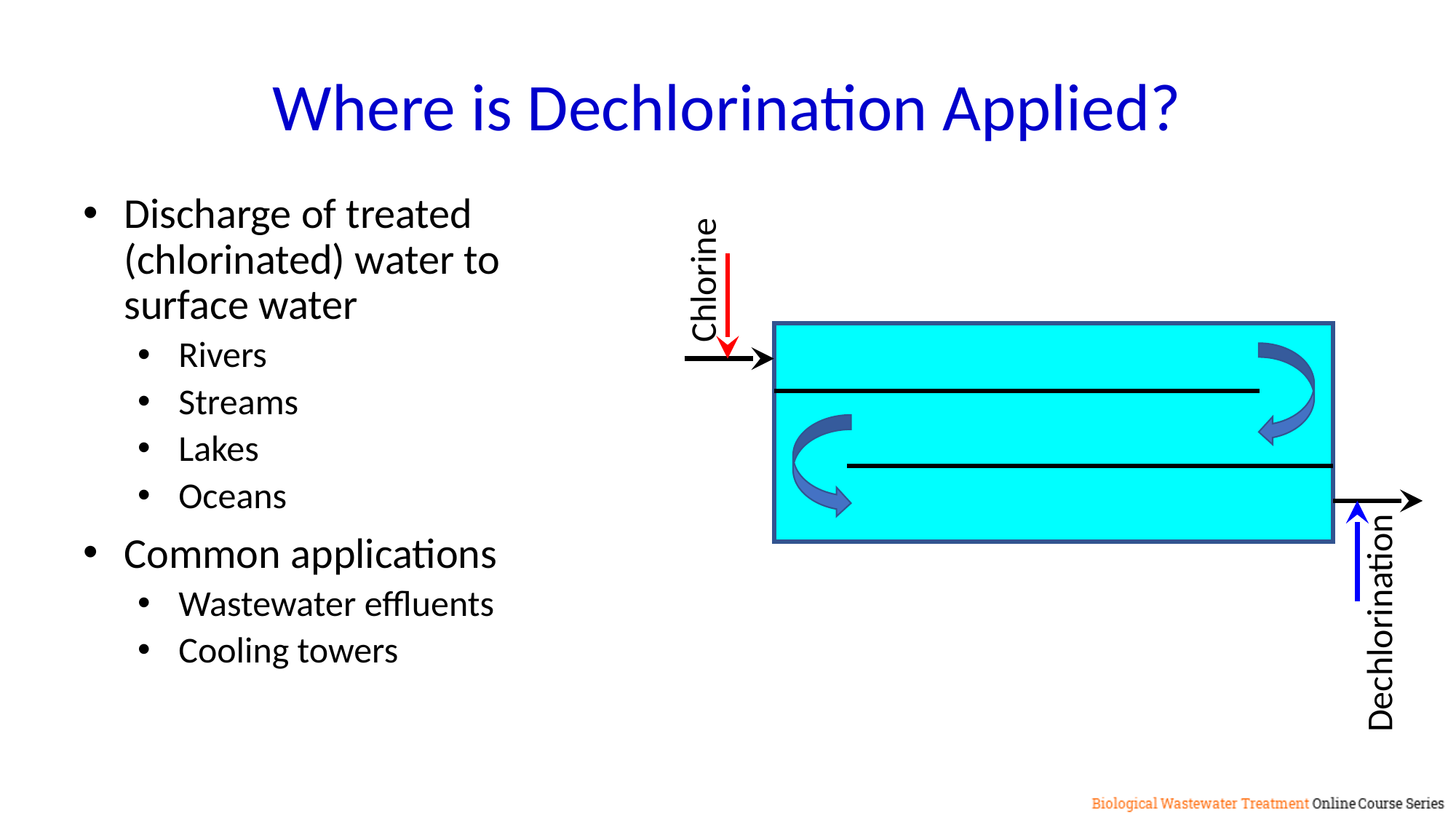

Where is Dechlorination Applied?
Discharge of treated (chlorinated) water to surface water
Rivers
Streams
Lakes
Oceans
Common applications
Wastewater effluents
Cooling towers
Chlorine

Dechlorination